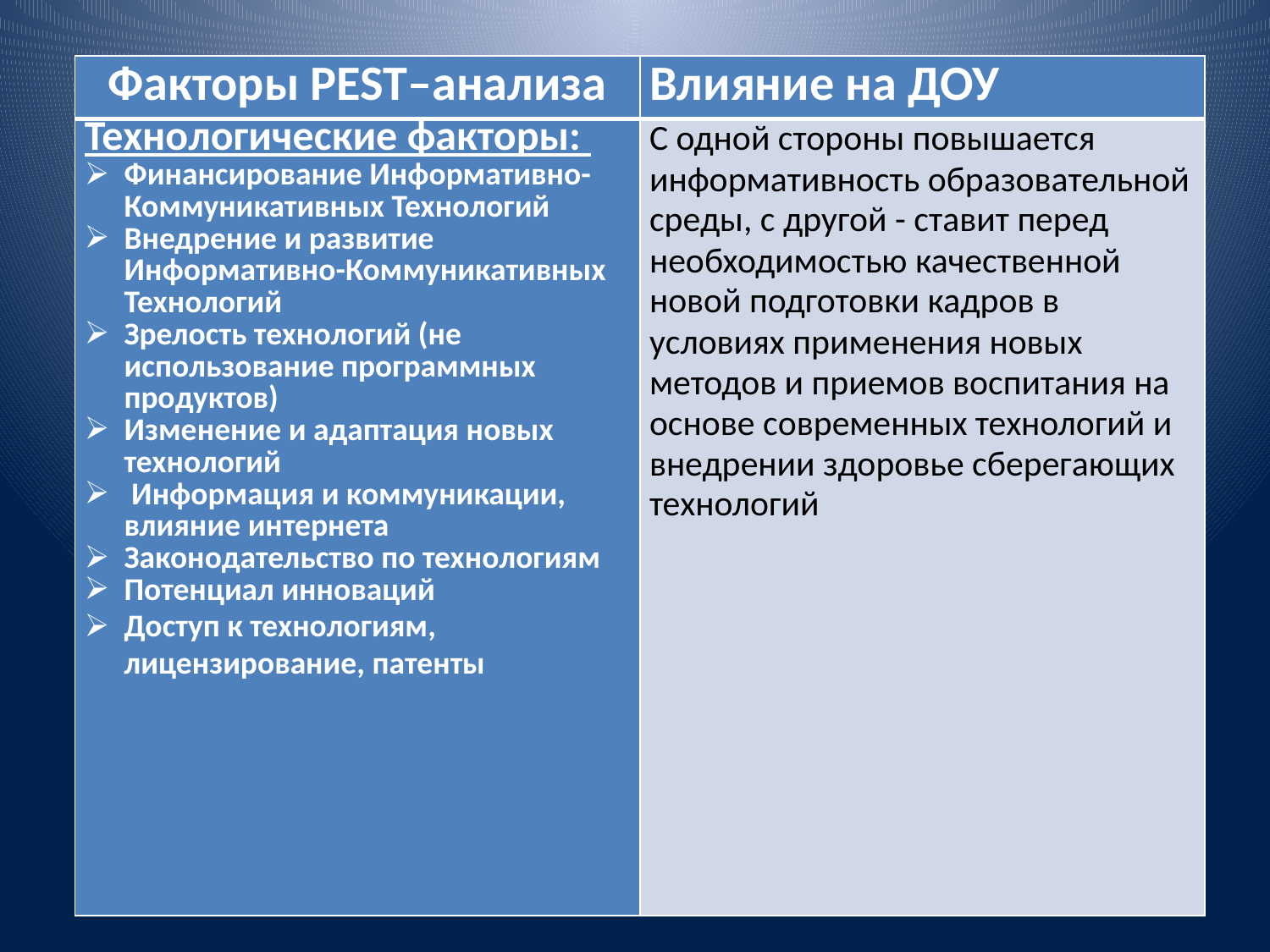

| Факторы PEST–анализа | Влияние на ДОУ |
| --- | --- |
| Технологические факторы: Финансирование Информативно-Коммуникативных Технологий Внедрение и развитие Информативно-Коммуникативных Технологий Зрелость технологий (не использование программных продуктов) Изменение и адаптация новых технологий Информация и коммуникации, влияние интернета Законодательство по технологиям Потенциал инноваций Доступ к технологиям, лицензирование, патенты | С одной стороны повышается информативность образовательной среды, с другой - ставит перед необходимостью качественной новой подготовки кадров в условиях применения новых методов и приемов воспитания на основе современных технологий и внедрении здоровье сберегающих технологий |